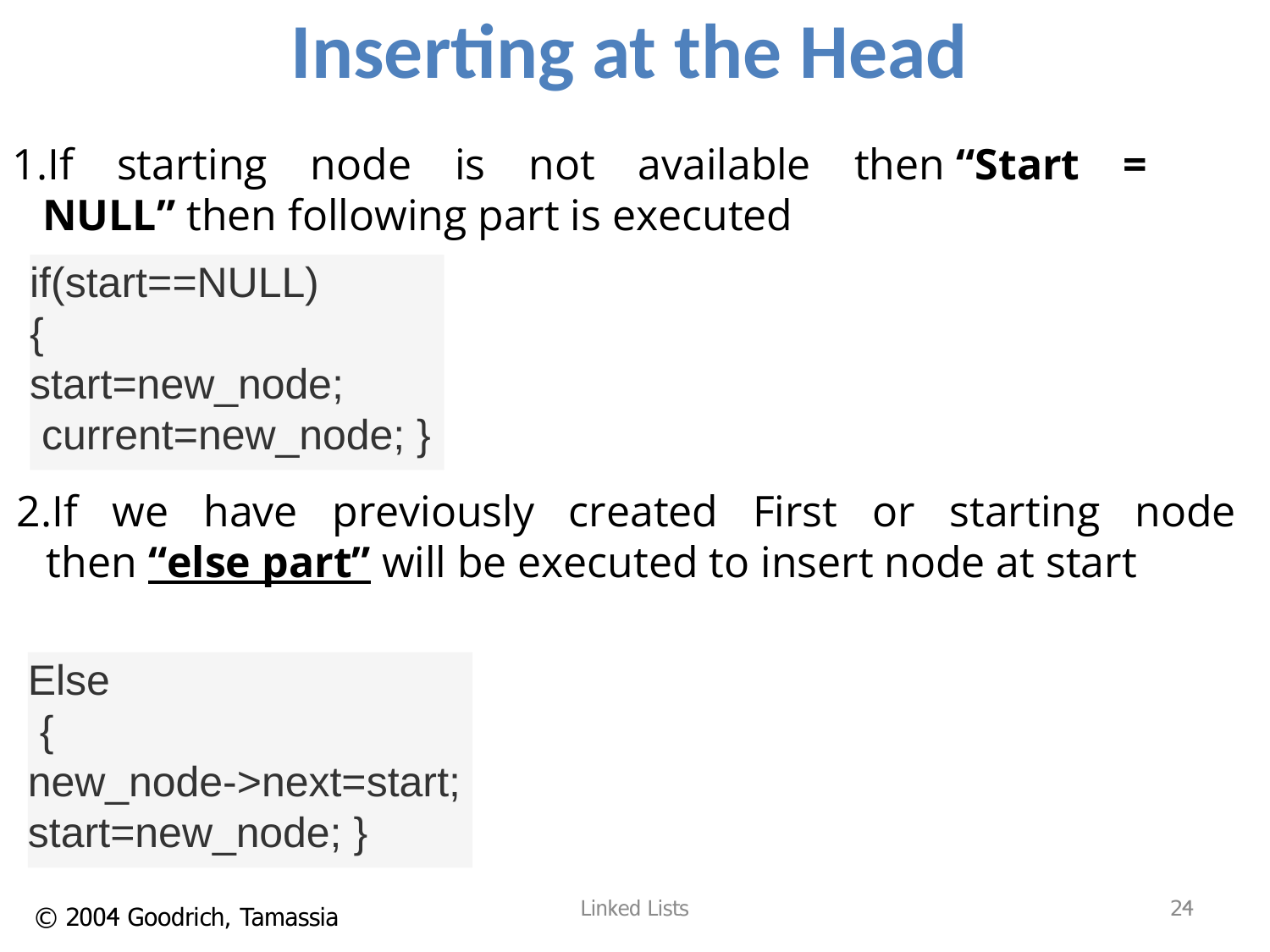

# Inserting at the Head
If starting node is not available then “Start = NULL” then following part is executed
if(start==NULL)
{
start=new_node;
 current=new_node; }
If we have previously created First or starting node then “else part” will be executed to insert node at start
Else
 {
new_node->next=start;
start=new_node; }
Linked Lists
24